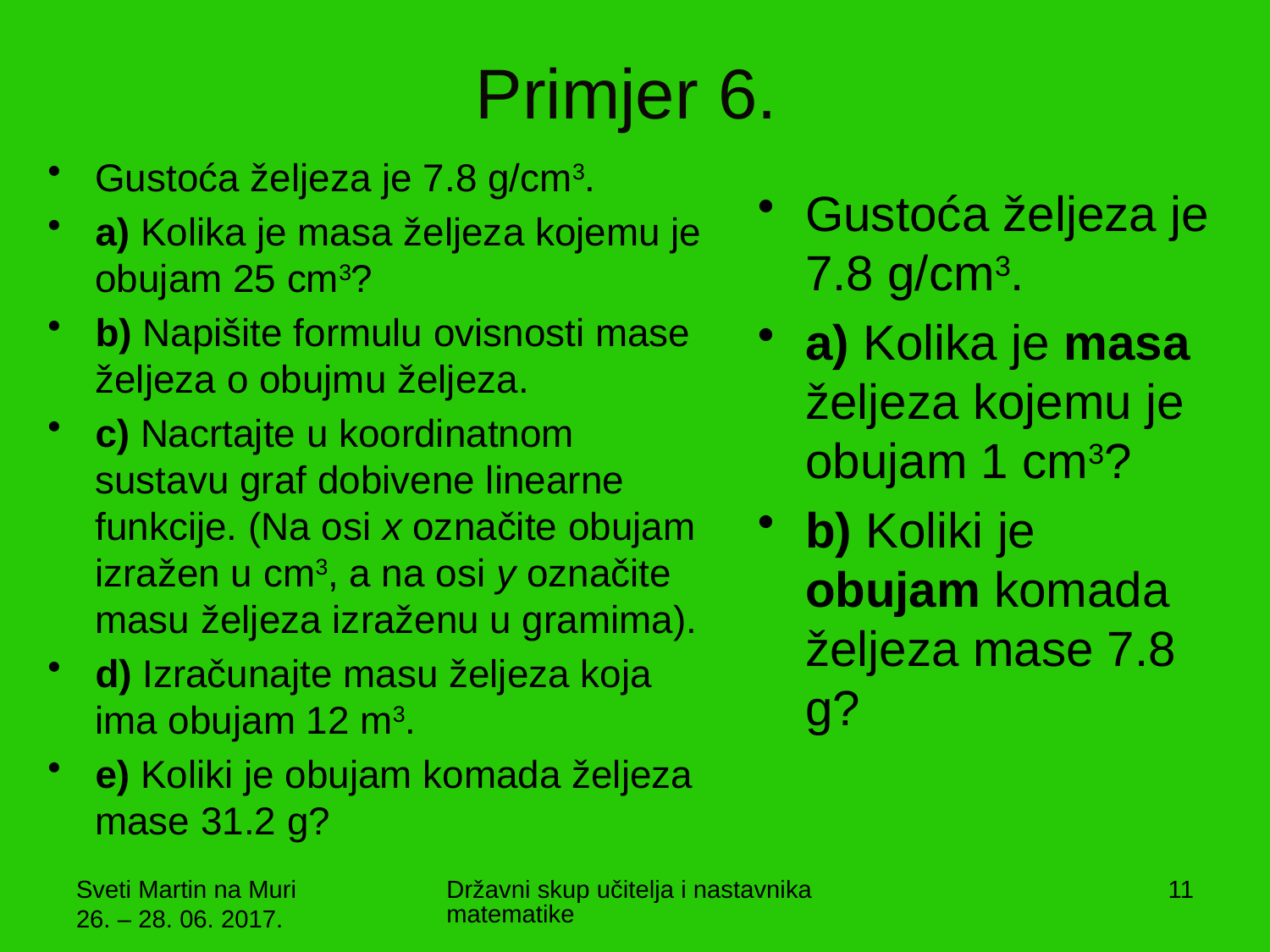

# Primjer 6.
Gustoća željeza je 7.8 g/cm3.
a) Kolika je masa željeza kojemu je obujam 25 cm3?
b) Napišite formulu ovisnosti mase željeza o obujmu željeza.
c) Nacrtajte u koordinatnom sustavu graf dobivene linearne funkcije. (Na osi x označite obujam izražen u cm3, a na osi y označite masu željeza izraženu u gramima).
d) Izračunajte masu željeza koja ima obujam 12 m3.
e) Koliki je obujam komada željeza mase 31.2 g?
Gustoća željeza je 7.8 g/cm3.
a) Kolika je masa željeza kojemu je obujam 1 cm3?
b) Koliki je obujam komada željeza mase 7.8 g?
Sveti Martin na Muri 26. – 28. 06. 2017.
Državni skup učitelja i nastavnika matematike
11